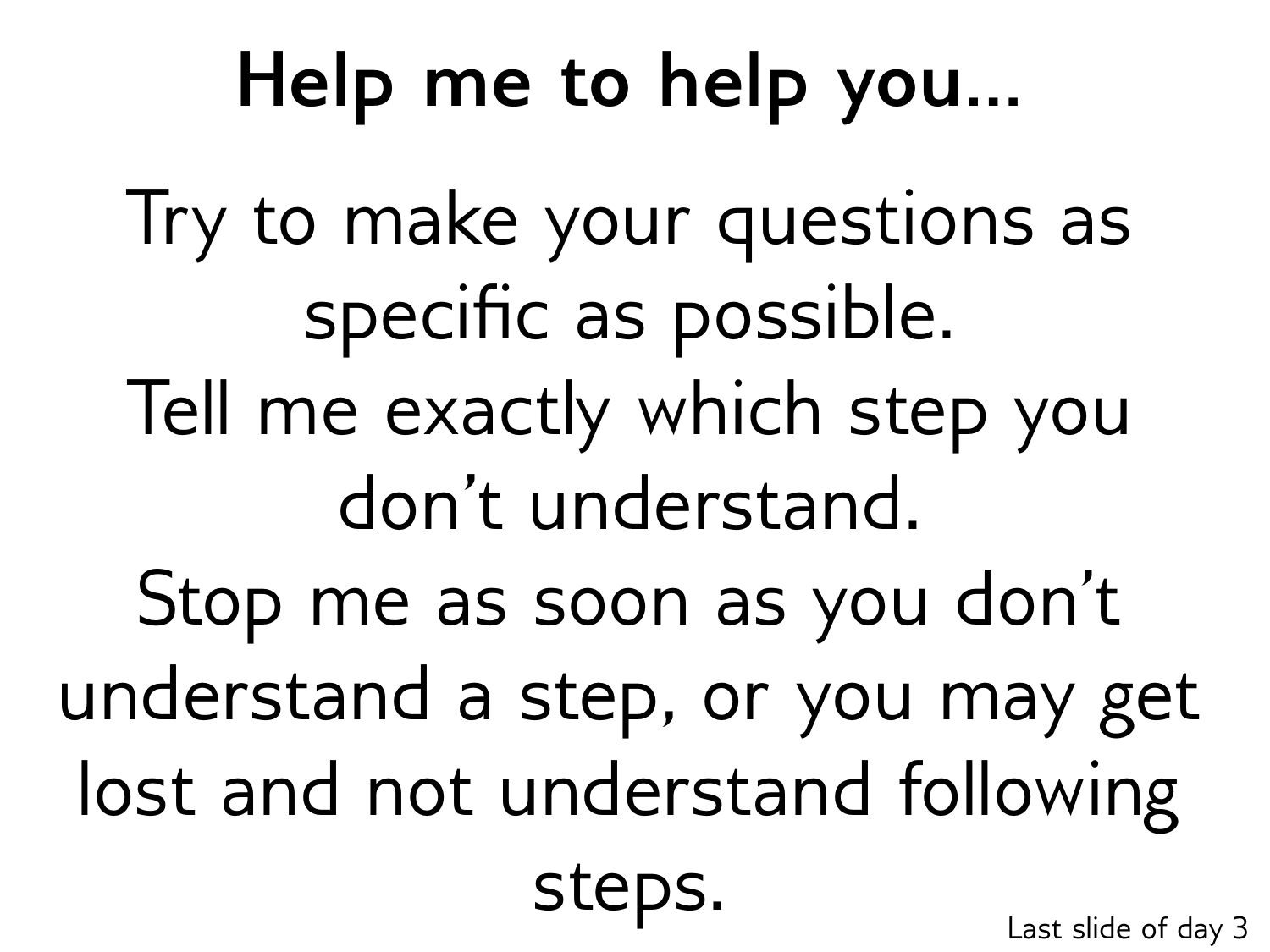

Help me to help you…

Try to make your questions as specific as possible.
Tell me exactly which step you don’t understand.
Stop me as soon as you don’t understand a step, or you may get lost and not understand following steps.
Last slide of day 3